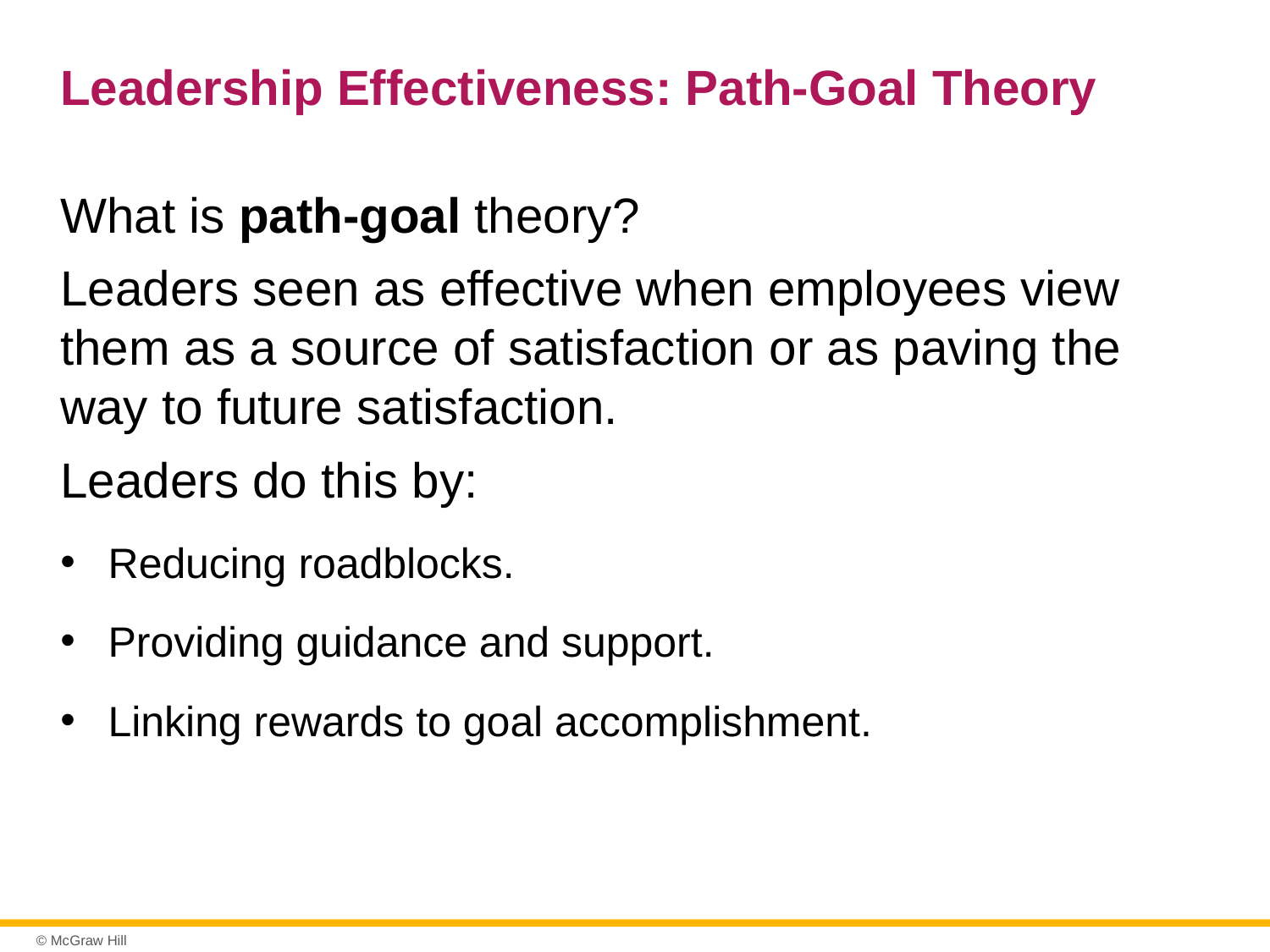

# Leadership Effectiveness: Path-Goal Theory
What is path-goal theory?
Leaders seen as effective when employees view them as a source of satisfaction or as paving the way to future satisfaction.
Leaders do this by:
Reducing roadblocks.
Providing guidance and support.
Linking rewards to goal accomplishment.